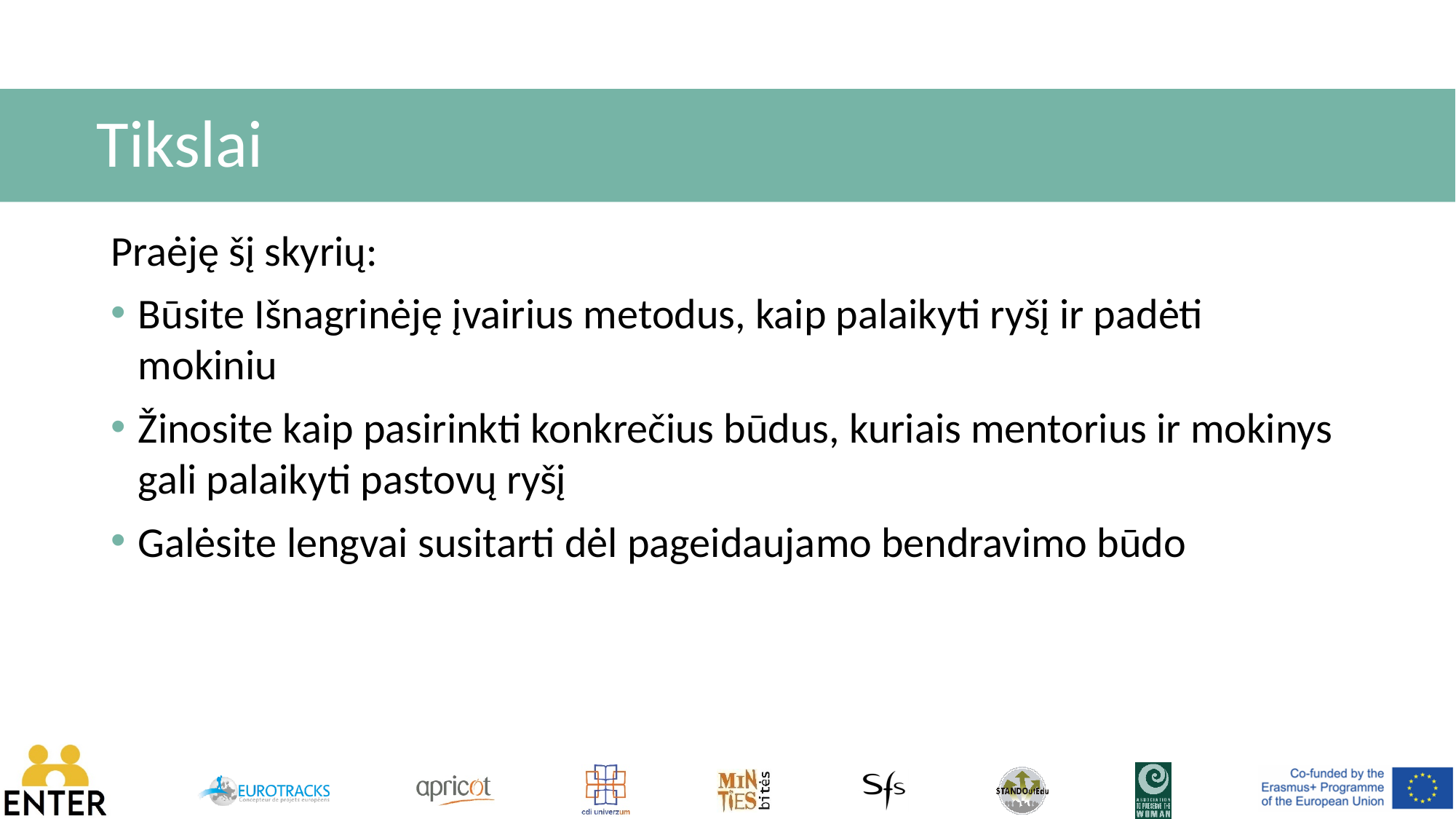

# Tikslai
Praėję šį skyrių:
Būsite Išnagrinėję įvairius metodus, kaip palaikyti ryšį ir padėti mokiniu
Žinosite kaip pasirinkti konkrečius būdus, kuriais mentorius ir mokinys gali palaikyti pastovų ryšį
Galėsite lengvai susitarti dėl pageidaujamo bendravimo būdo